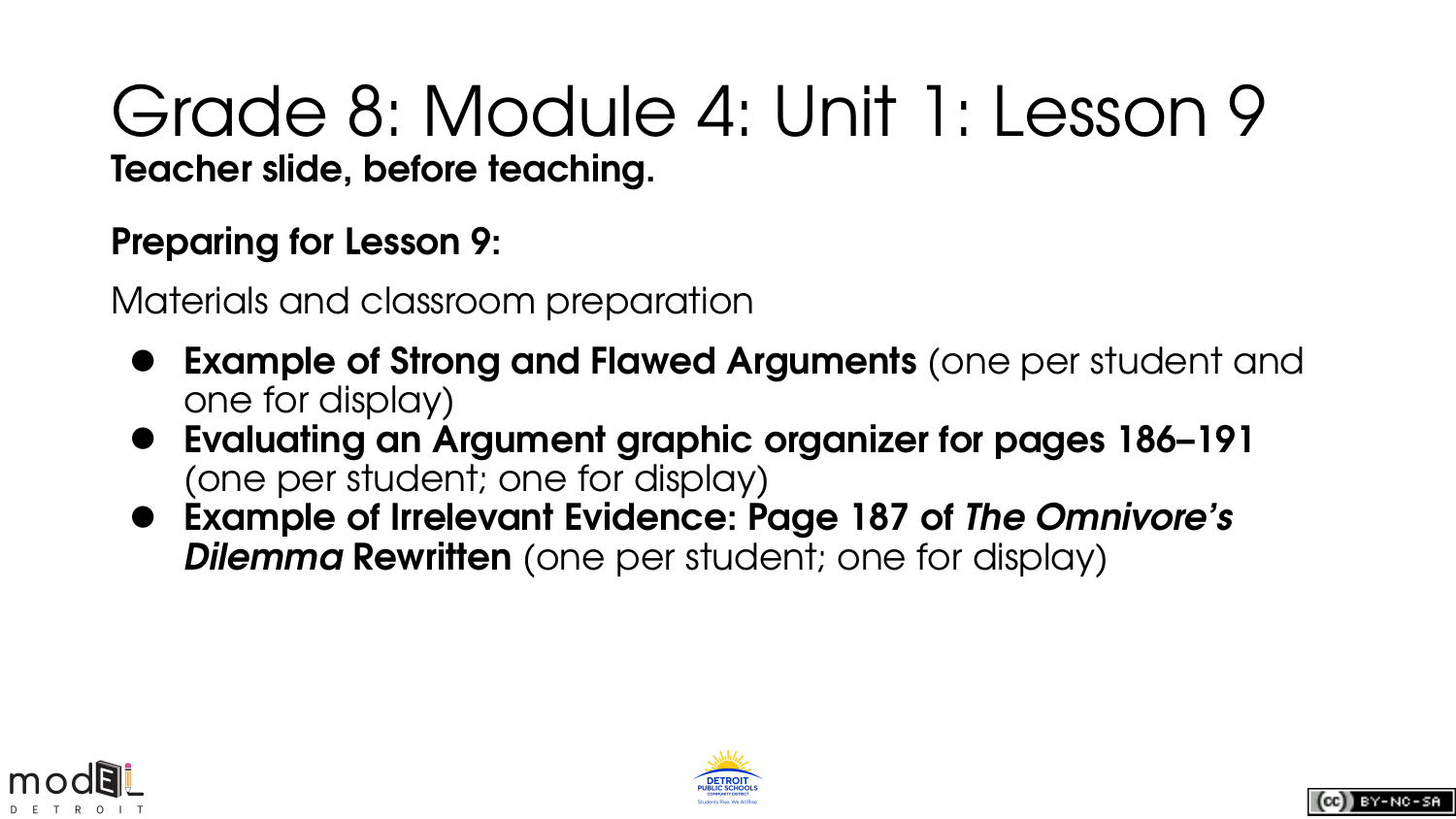

# Grade 8: Module 4: Unit 1: Lesson 9
Teacher slide, before teaching.

Preparing for Lesson 9:
Materials and classroom preparation
Example of Strong and Flawed Arguments (one per student and one for display)
Evaluating an Argument graphic organizer for pages 186–191 (one per student; one for display)
Example of Irrelevant Evidence: Page 187 of The Omnivore’s Dilemma Rewritten (one per student; one for display)